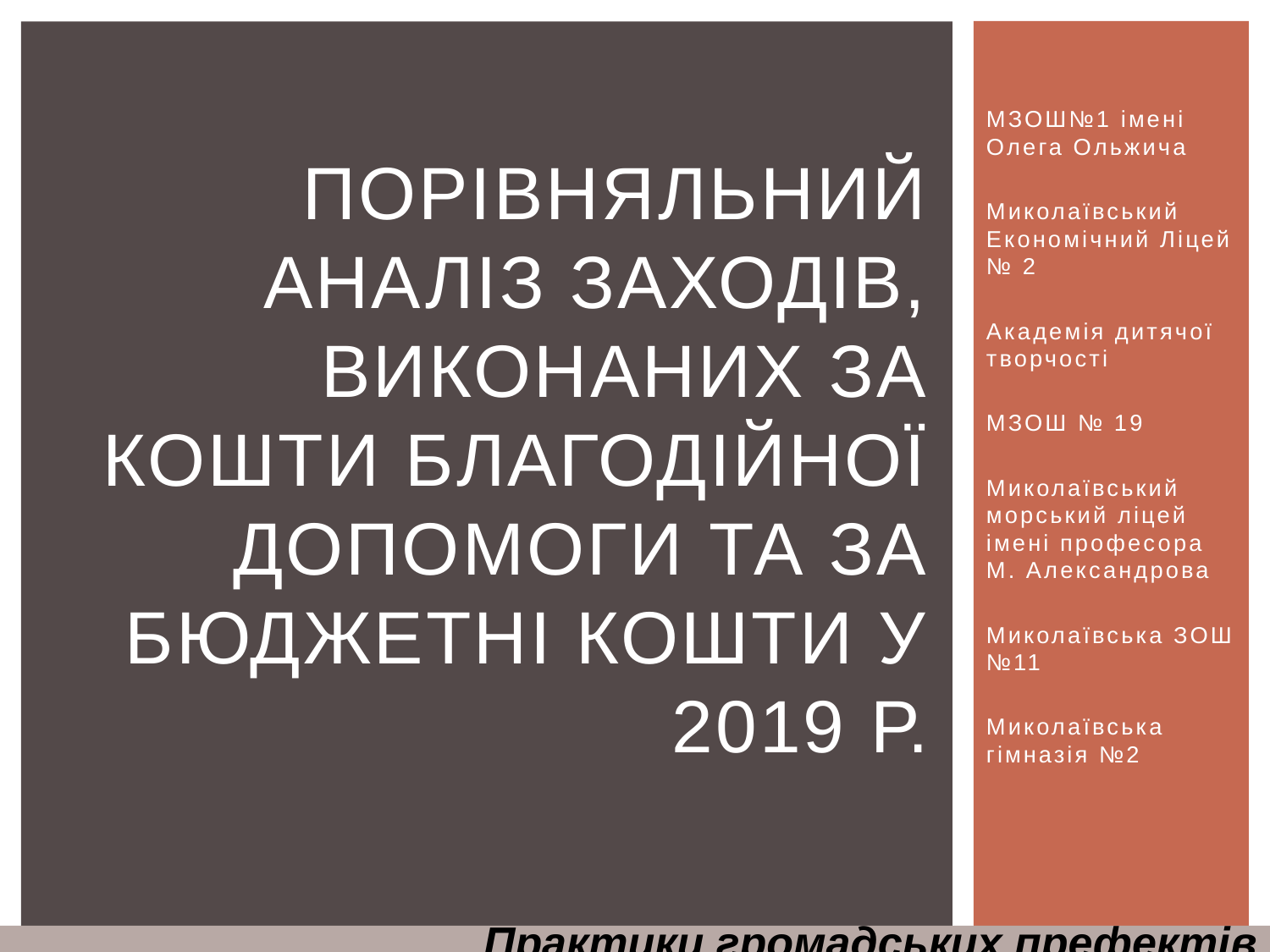

МЗОШ№1 імені Олега Ольжича

Миколаївський Економічний Ліцей № 2

Академія дитячої творчості

МЗОШ № 19

Миколаївський морський ліцей імені професора М. Александрова

Миколаївська ЗОШ №11

Миколаївська гімназія №2
# Порівняльний аналіз заходів, виконаних за кошти благодійної допомоги та за бюджетні кошти у 2019 р.
Практики громадських префектів